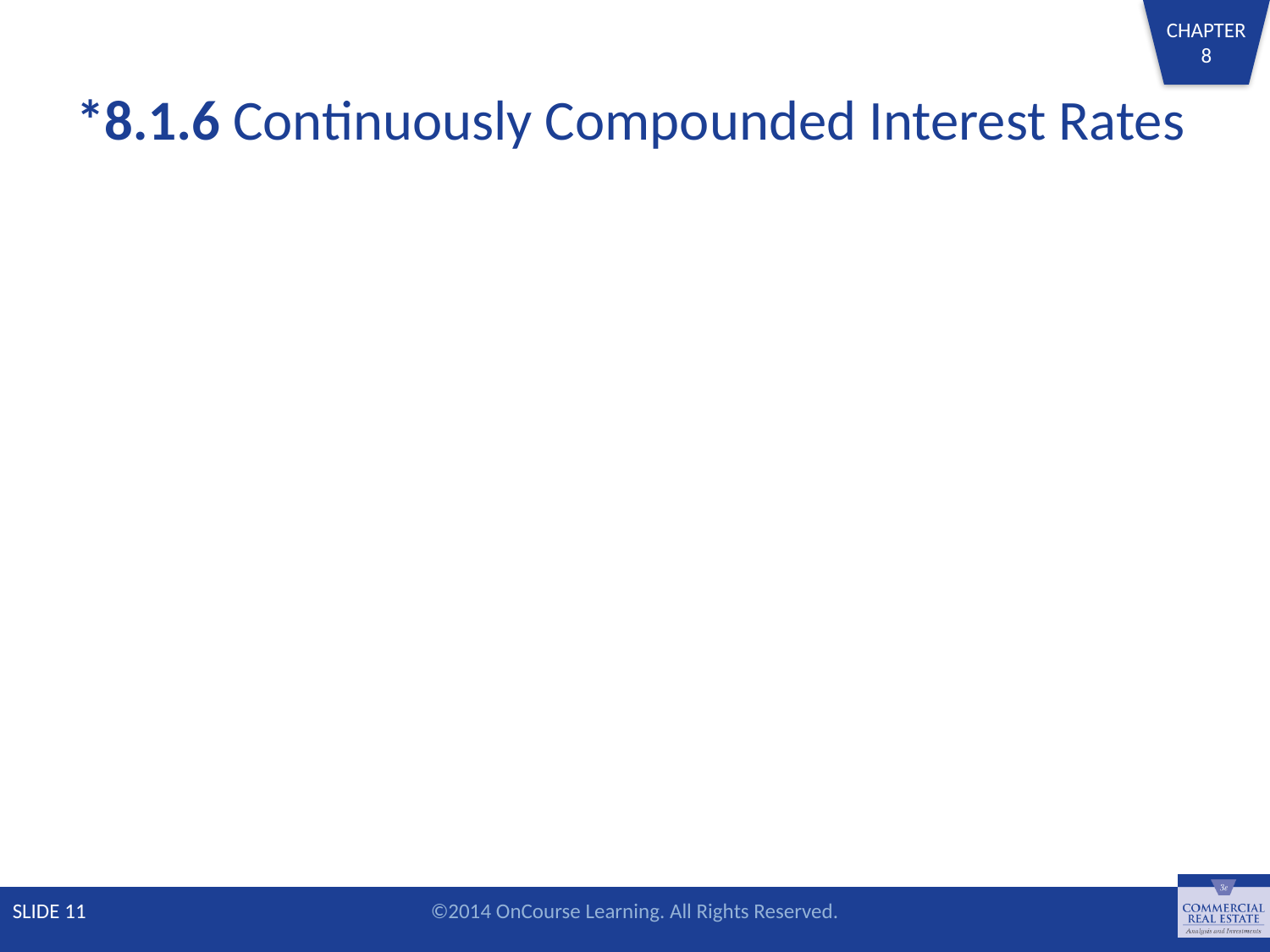

# *8.1.6 Continuously Compounded Interest Rates

SLIDE 11